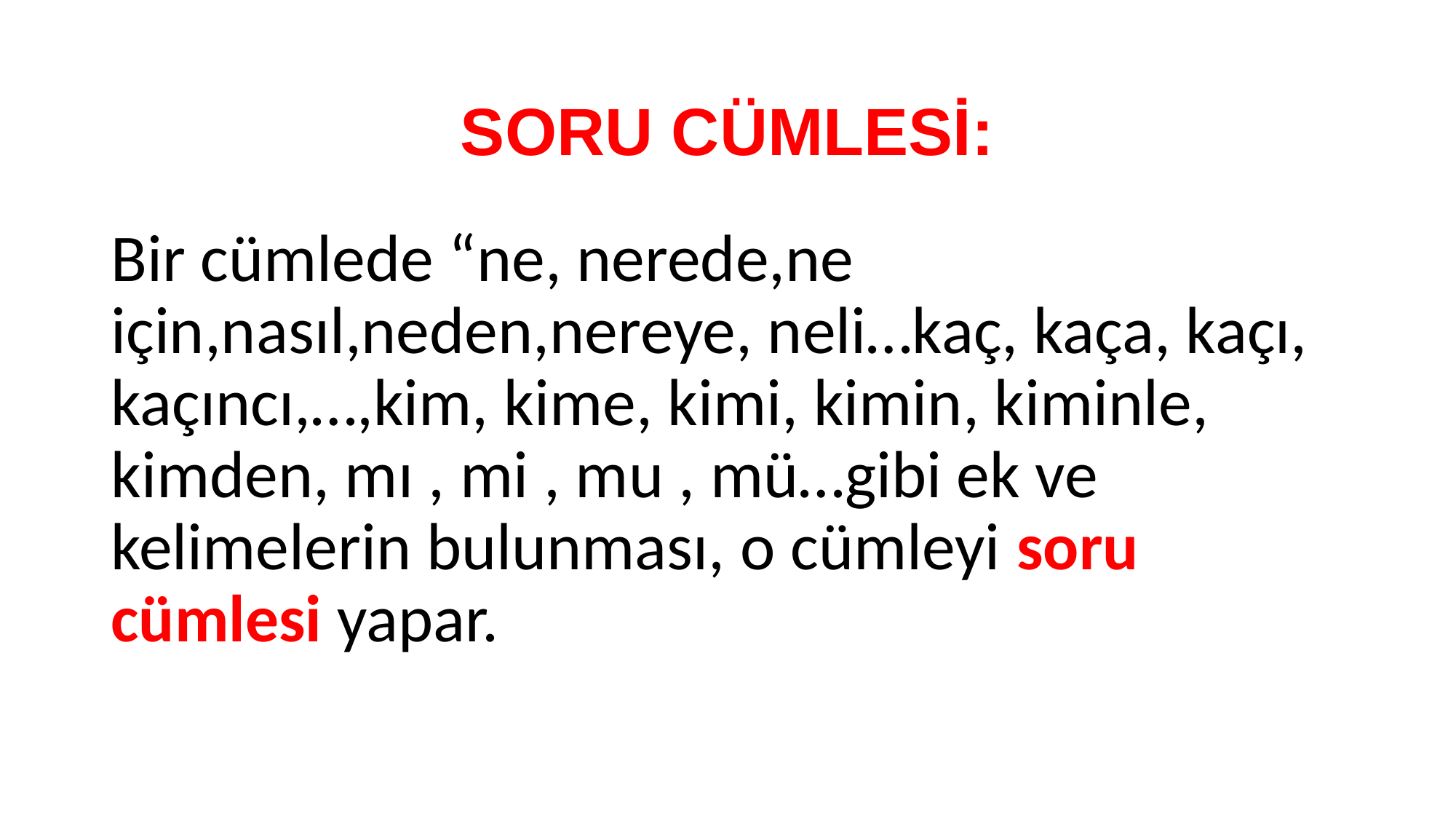

# SORU CÜMLESİ:
Bir cümlede “ne, nerede,ne için,nasıl,neden,nereye, neli…kaç, kaça, kaçı, kaçıncı,…,kim, kime, kimi, kimin, kiminle, kimden, mı , mi , mu , mü…gibi ek ve kelimelerin bulunması, o cümleyi soru cümlesi yapar.